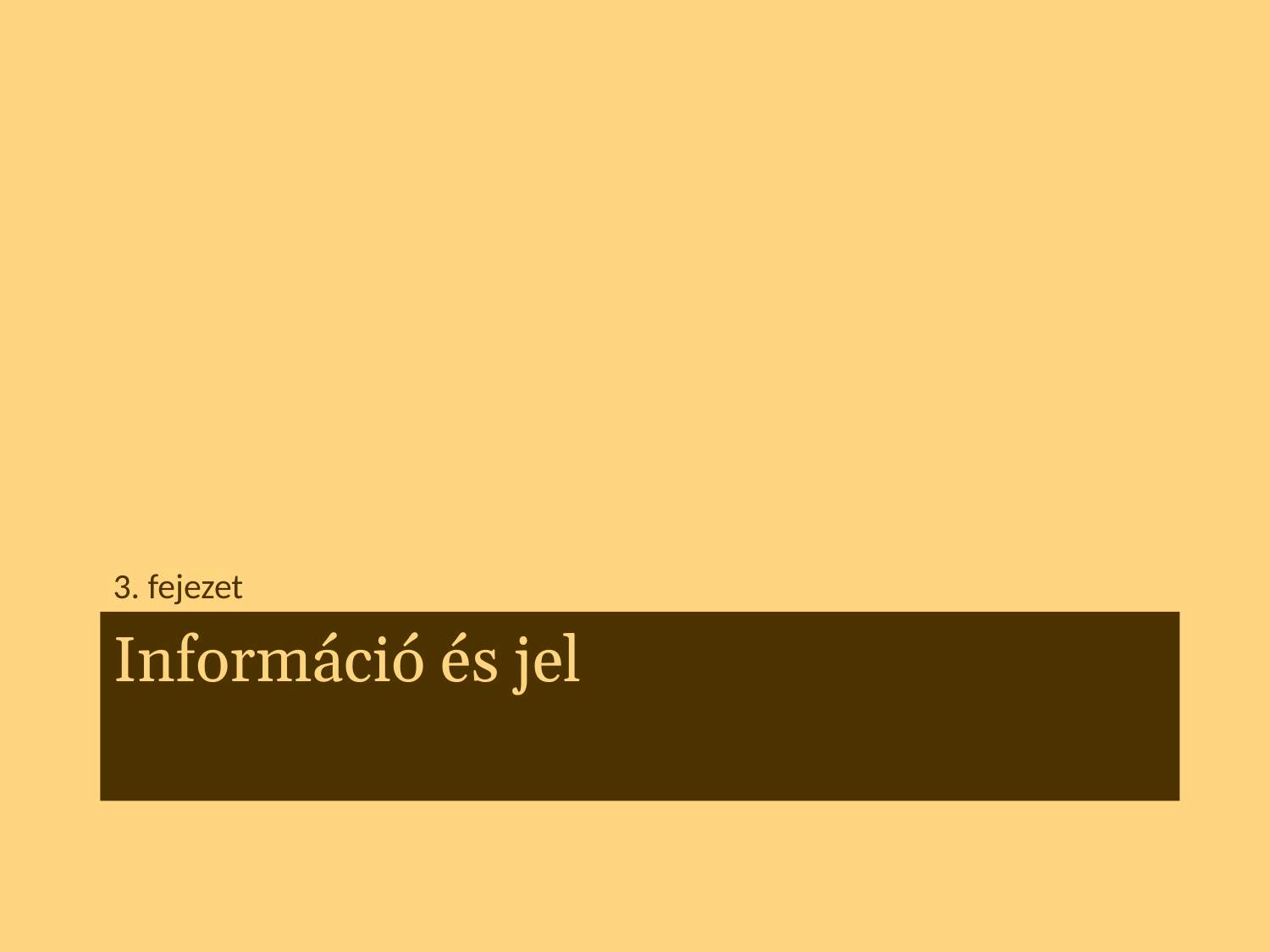

3. fejezet
# Információ és jel
25